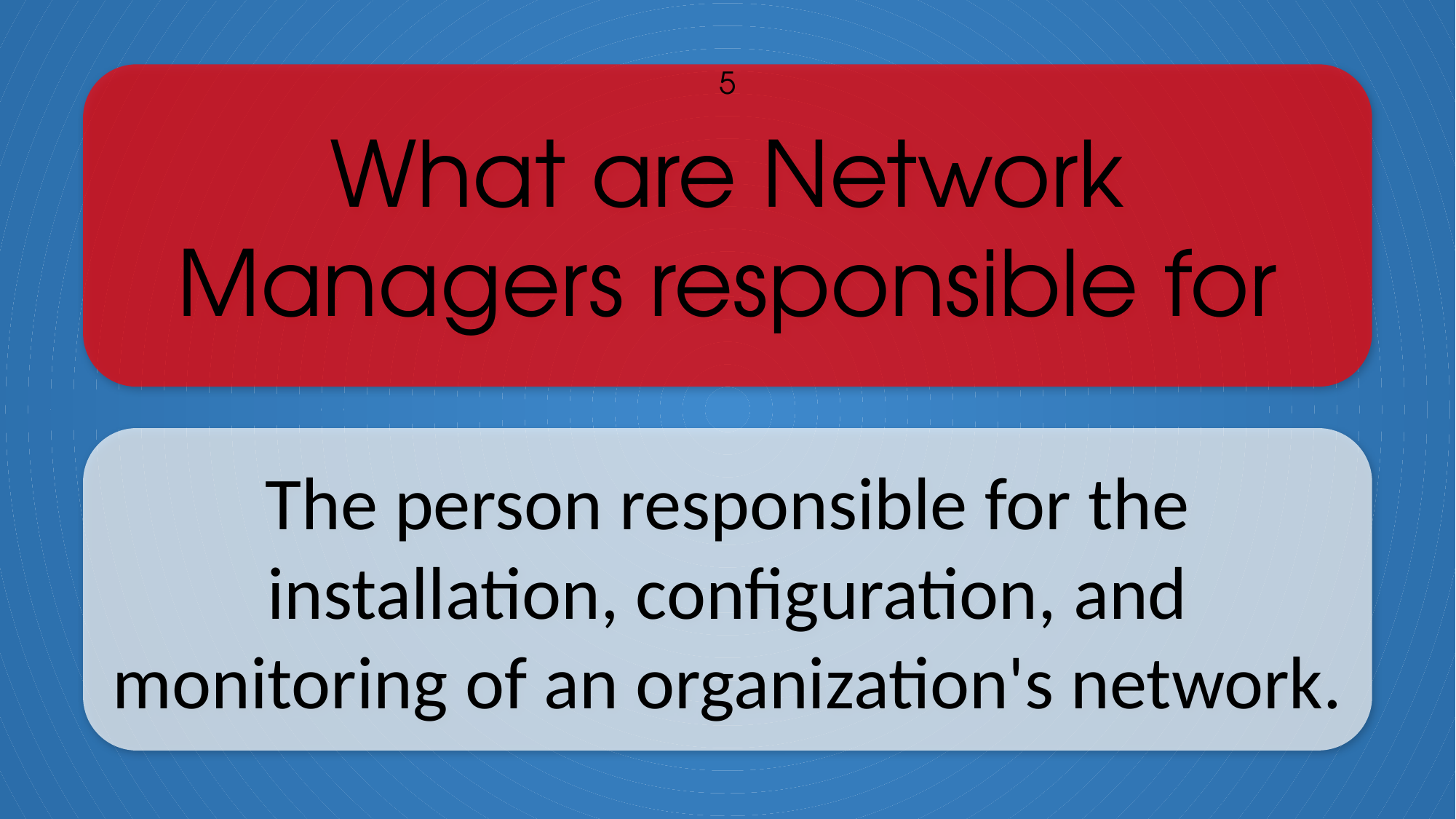

What are Network Managers responsible for
5
The person responsible for the installation, configuration, and monitoring of an organization's network.